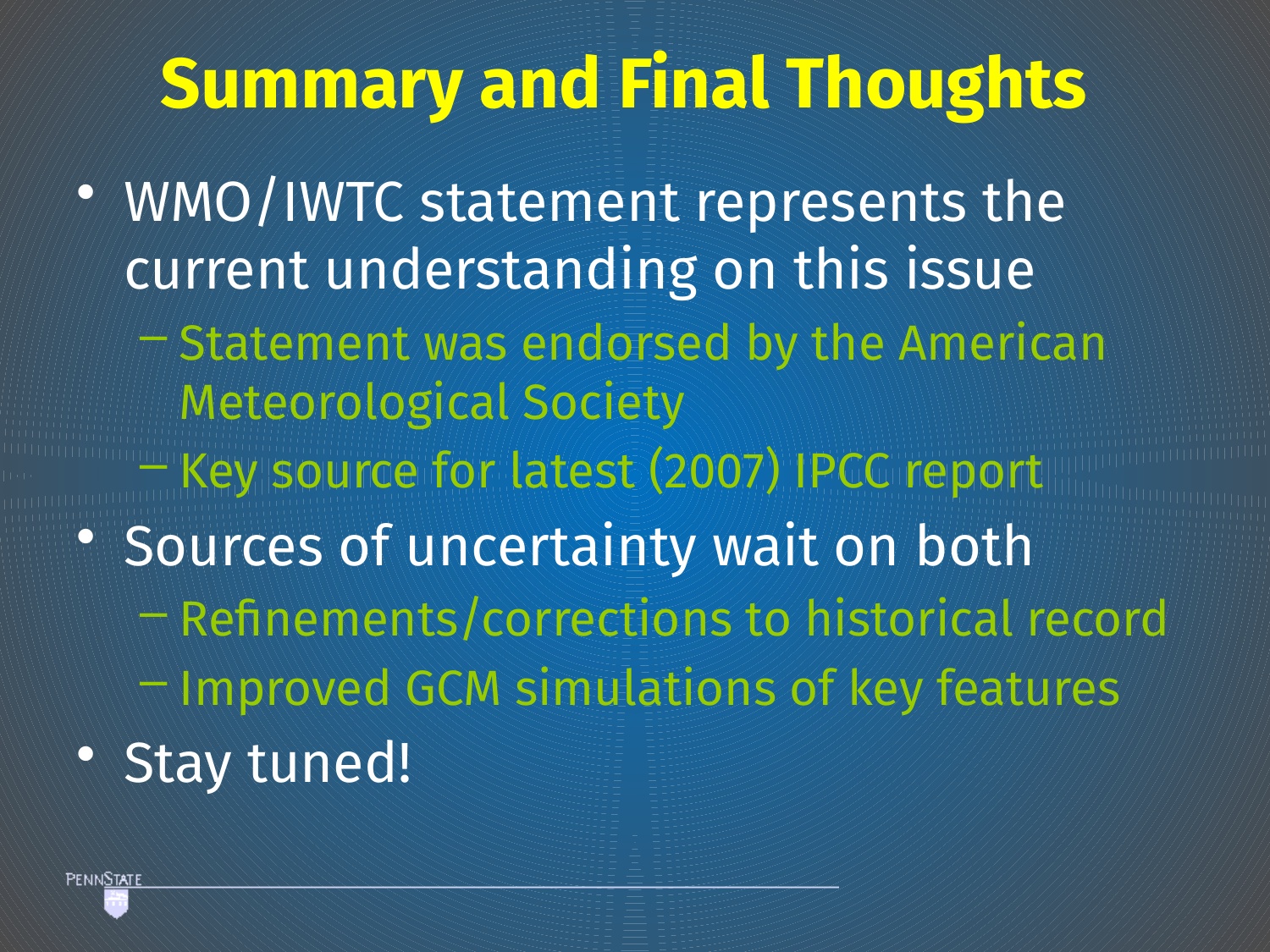

# Summary and Final Thoughts
WMO/IWTC statement represents the current understanding on this issue
Statement was endorsed by the American Meteorological Society
Key source for latest (2007) IPCC report
Sources of uncertainty wait on both
Refinements/corrections to historical record
Improved GCM simulations of key features
Stay tuned!